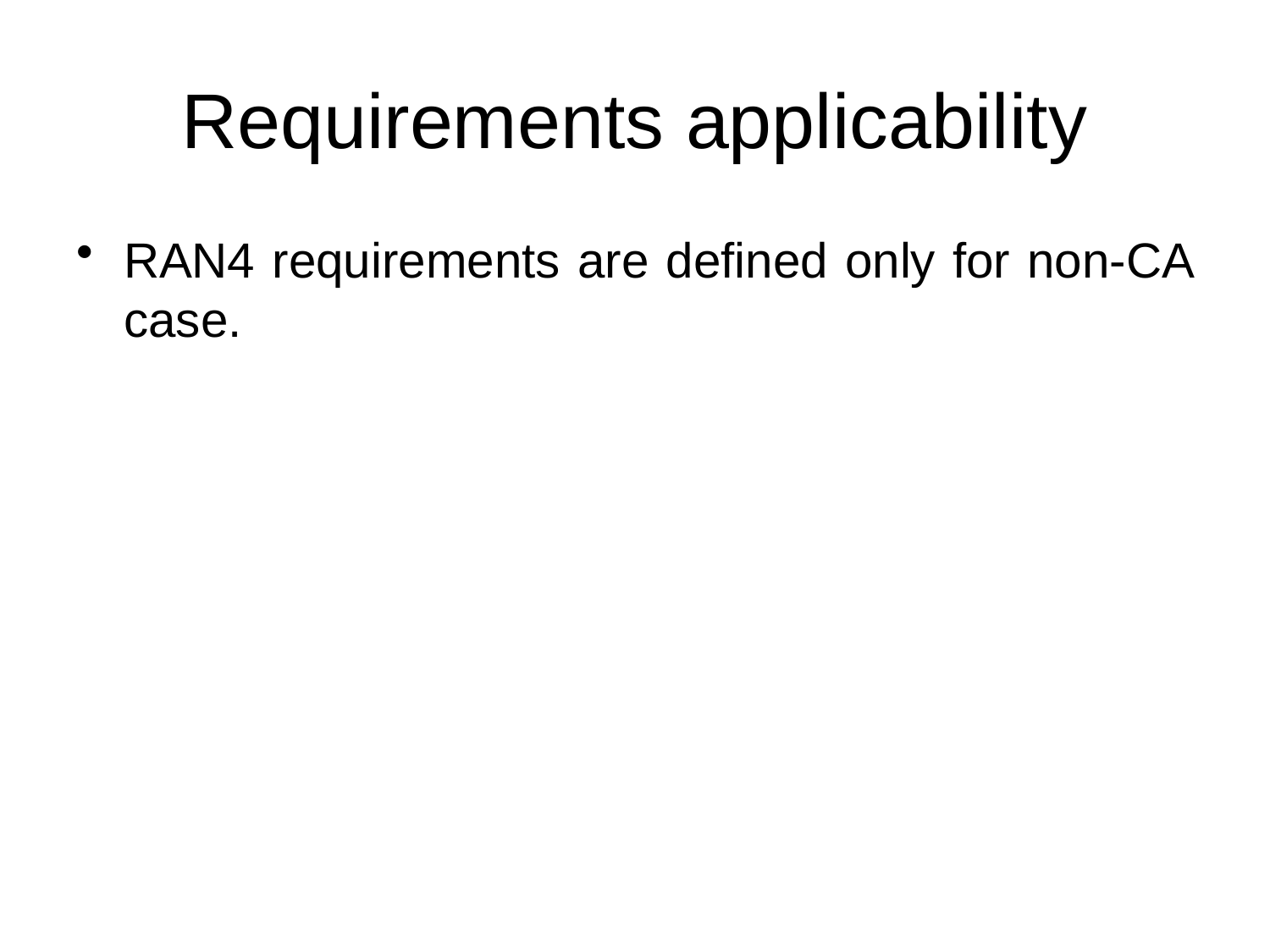

# Requirements applicability
RAN4 requirements are defined only for non-CA case.